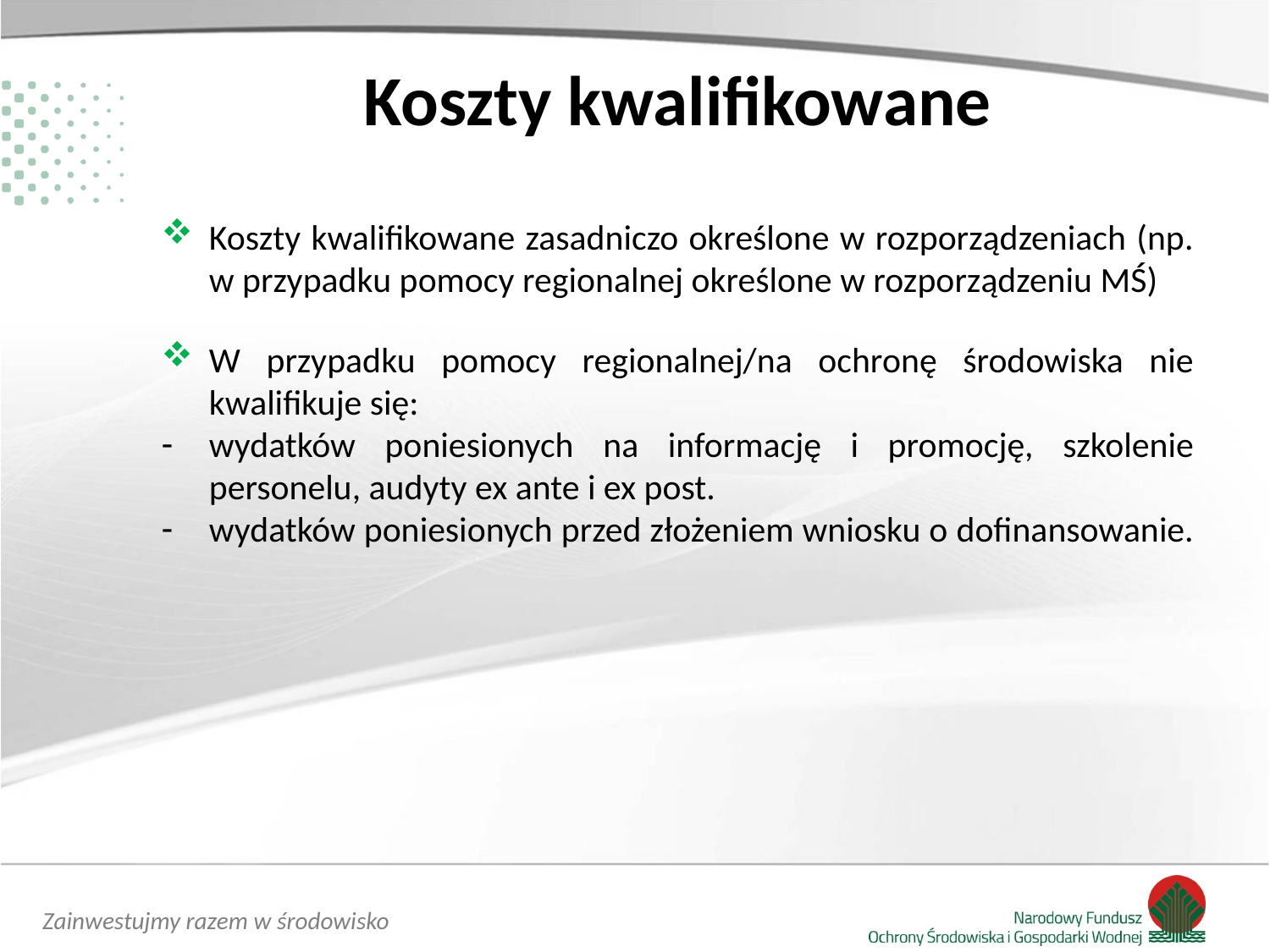

Koszty kwalifikowane

Koszty kwalifikowane zasadniczo określone w rozporządzeniach (np. w przypadku pomocy regionalnej określone w rozporządzeniu MŚ)

W przypadku pomocy regionalnej/na ochronę środowiska nie kwalifikuje się:
wydatków poniesionych na informację i promocję, szkolenie personelu, audyty ex ante i ex post.
wydatków poniesionych przed złożeniem wniosku o dofinansowanie.